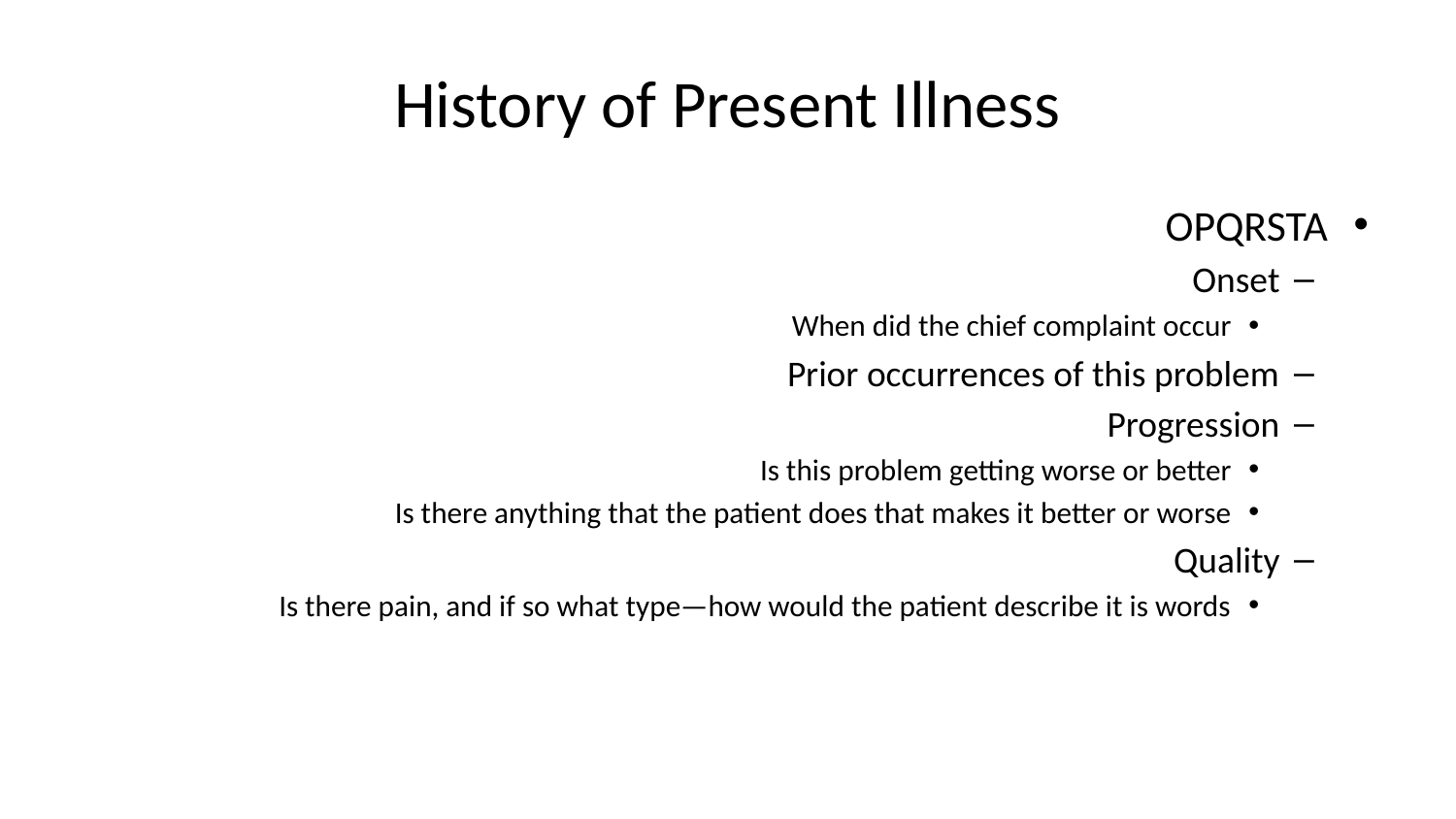

# History of Present Illness
OPQRSTA
Onset
When did the chief complaint occur
Prior occurrences of this problem
Progression
Is this problem getting worse or better
Is there anything that the patient does that makes it better or worse
Quality
Is there pain, and if so what type—how would the patient describe it is words